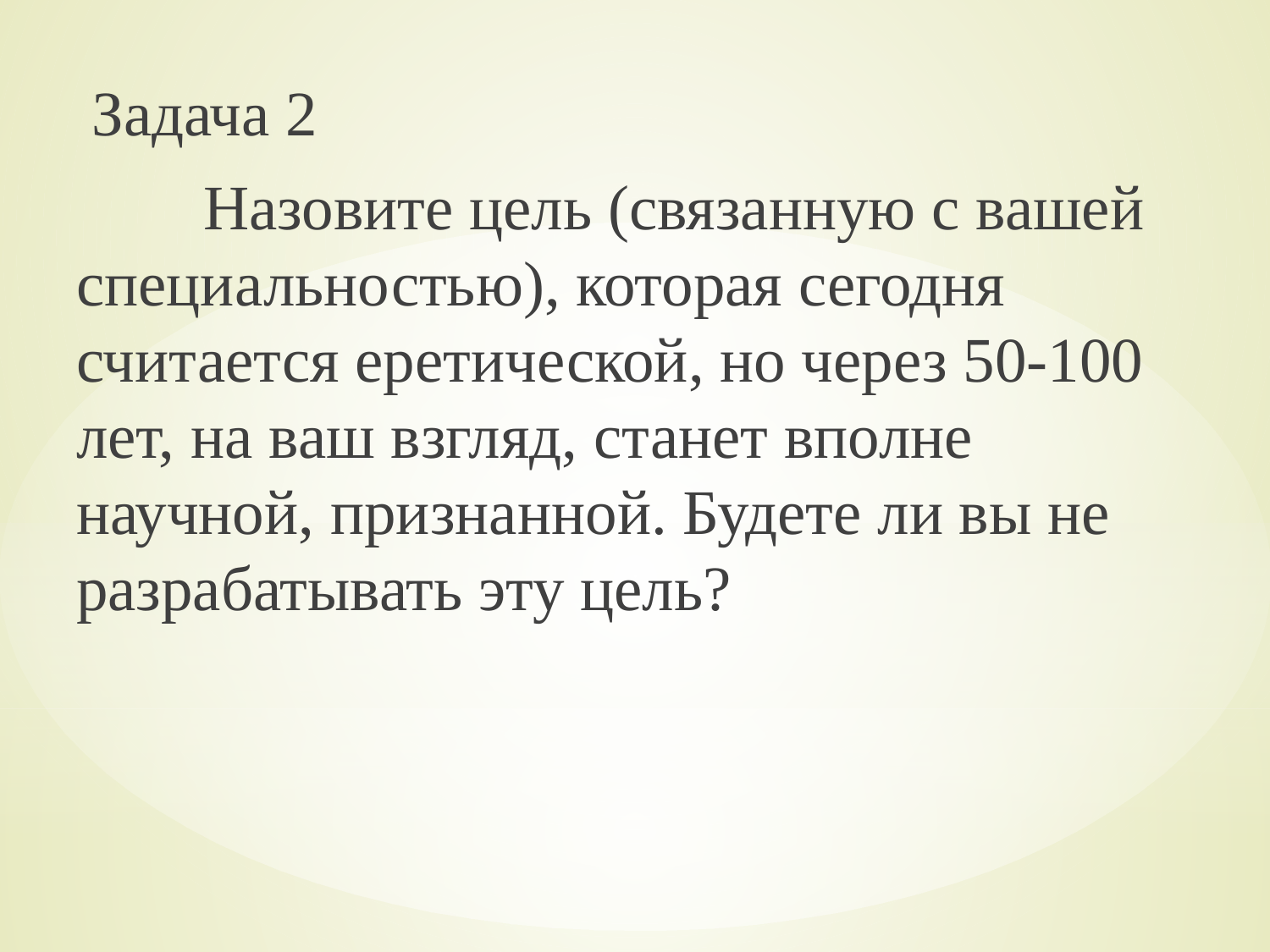

Задача 2
        Назовите цель (связанную с вашей специальностью), которая сегодня считается еретической, но через 50-100 лет, на ваш взгляд, станет вполне научной, признанной. Будете ли вы не разрабатывать эту цель?